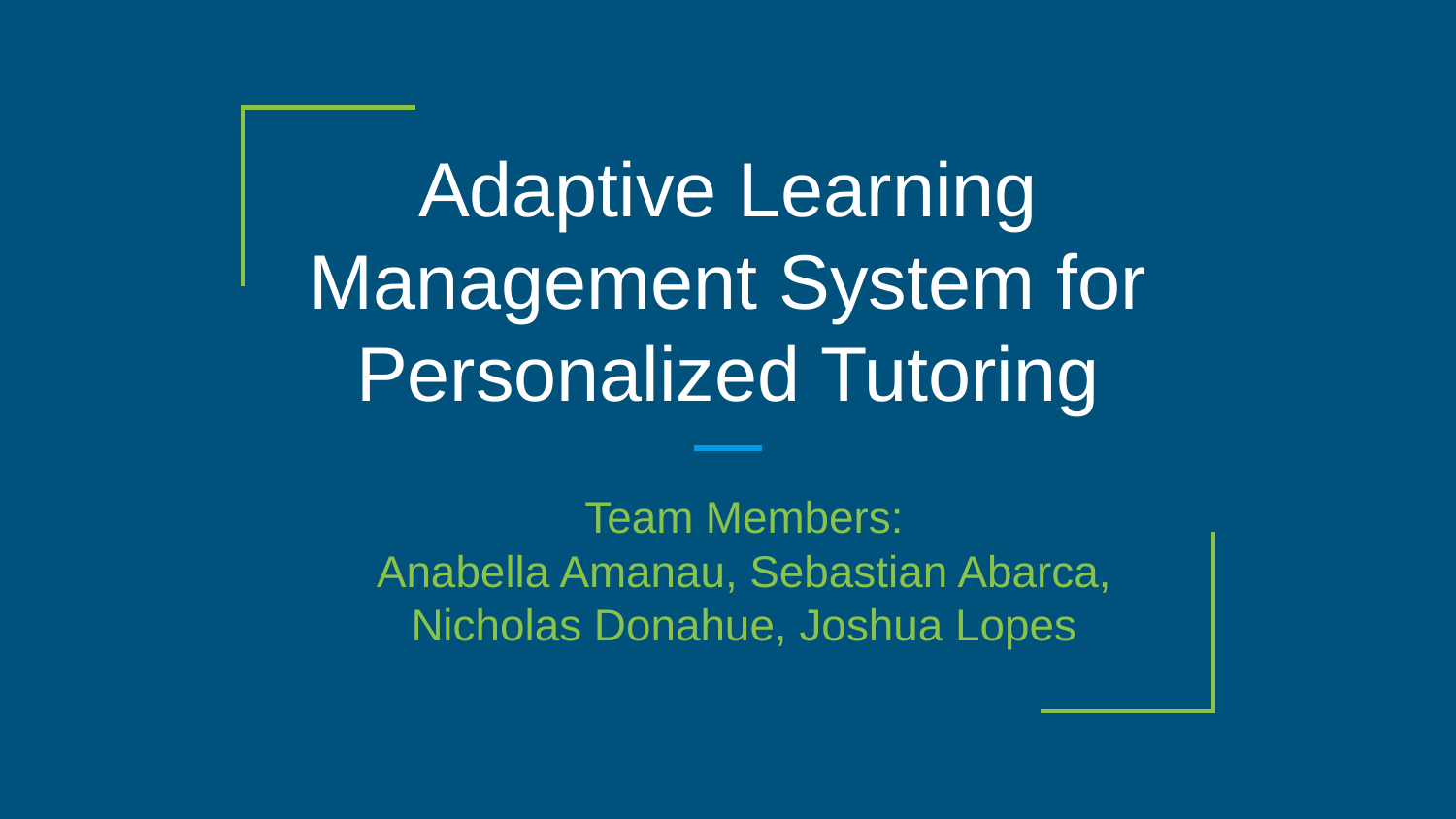

# Adaptive Learning Management System for Personalized Tutoring
Team Members:
Anabella Amanau, Sebastian Abarca, Nicholas Donahue, Joshua Lopes